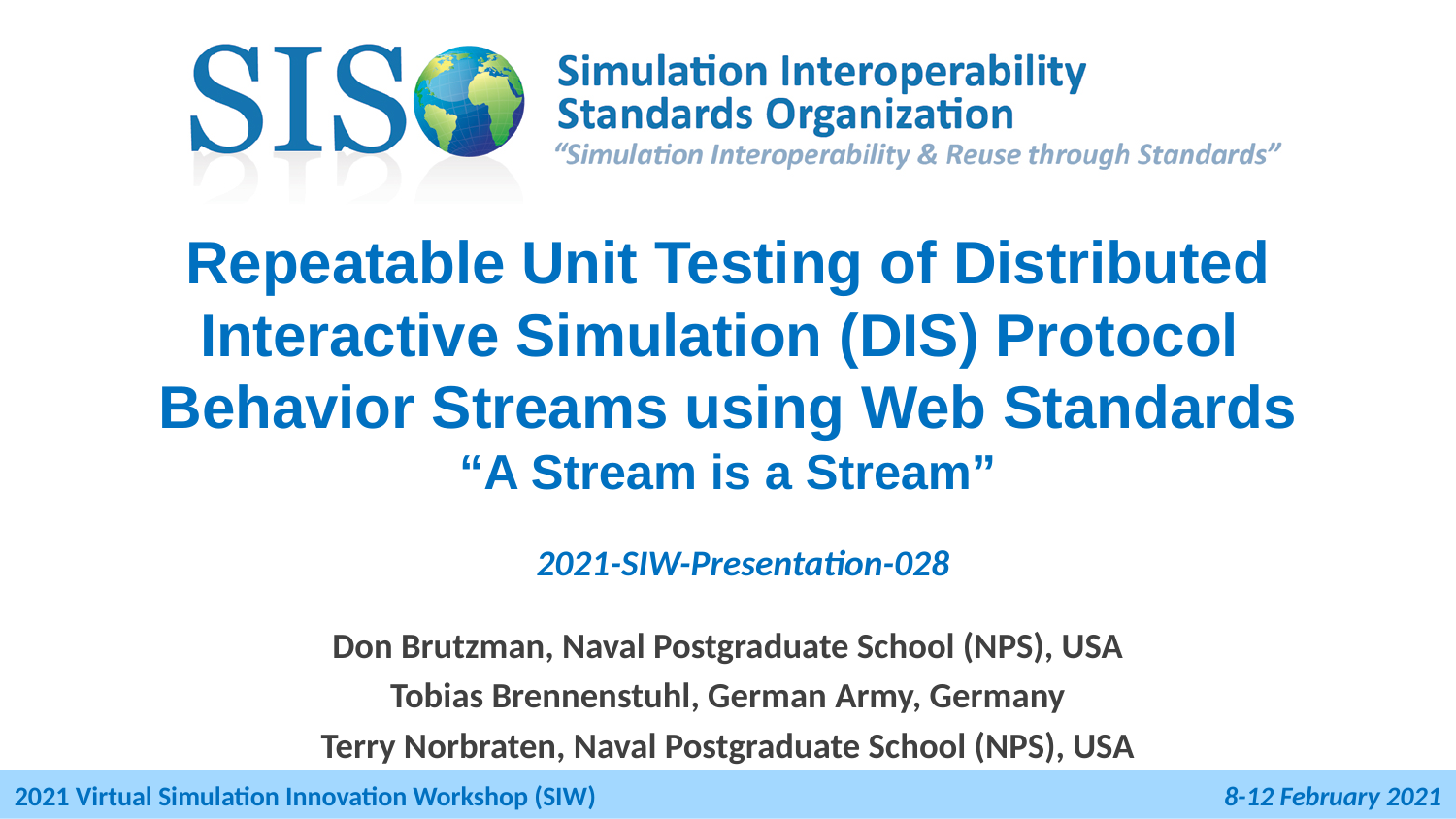

# Repeatable Unit Testing of Distributed Interactive Simulation (DIS) Protocol Behavior Streams using Web Standards “A Stream is a Stream”
2021-SIW-Presentation-028
Don Brutzman, Naval Postgraduate School (NPS), USA
Tobias Brennenstuhl, German Army, Germany
Terry Norbraten, Naval Postgraduate School (NPS), USA